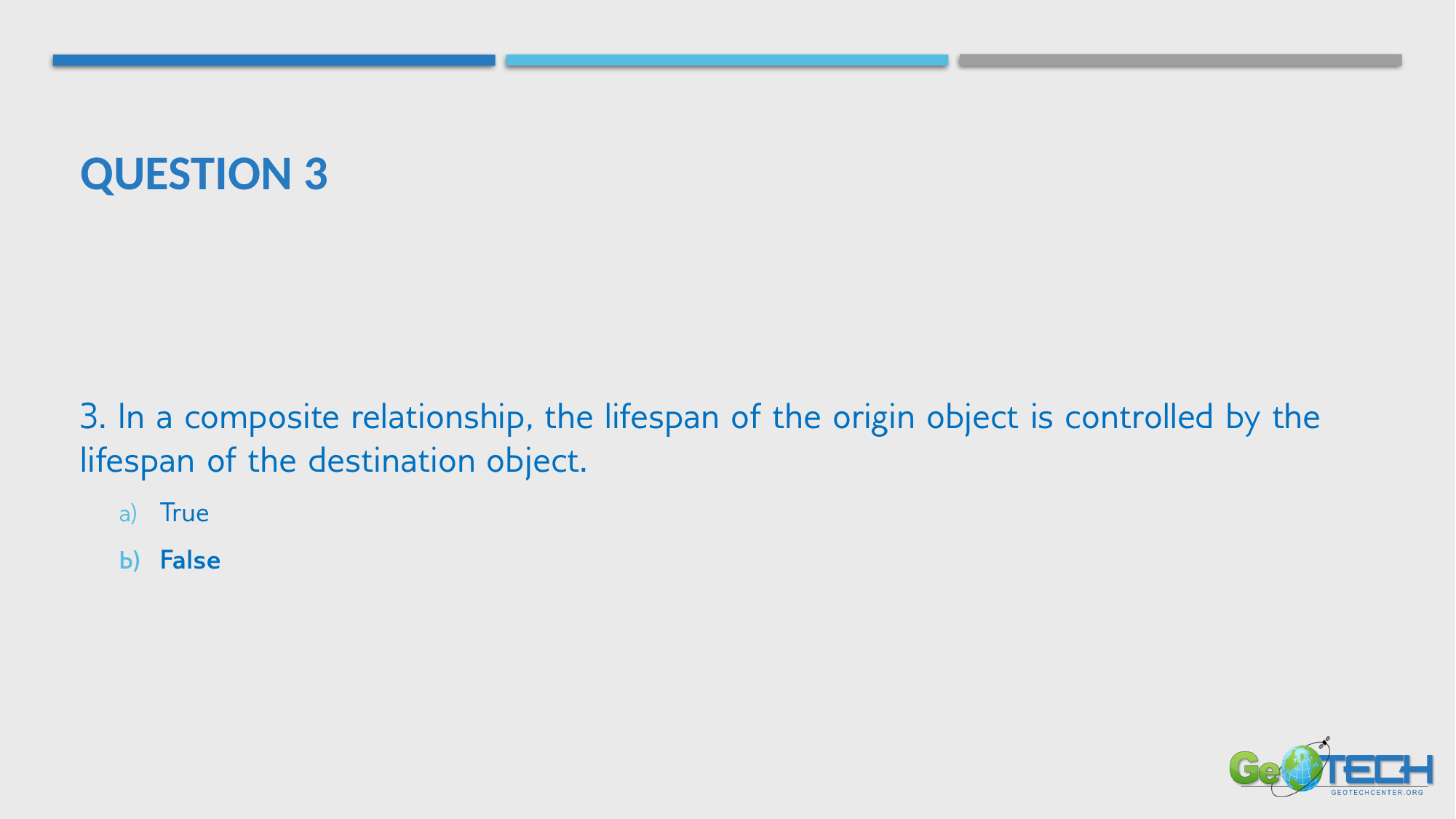

# Question 3
3. In a composite relationship, the lifespan of the origin object is controlled by the lifespan of the destination object.
True
False